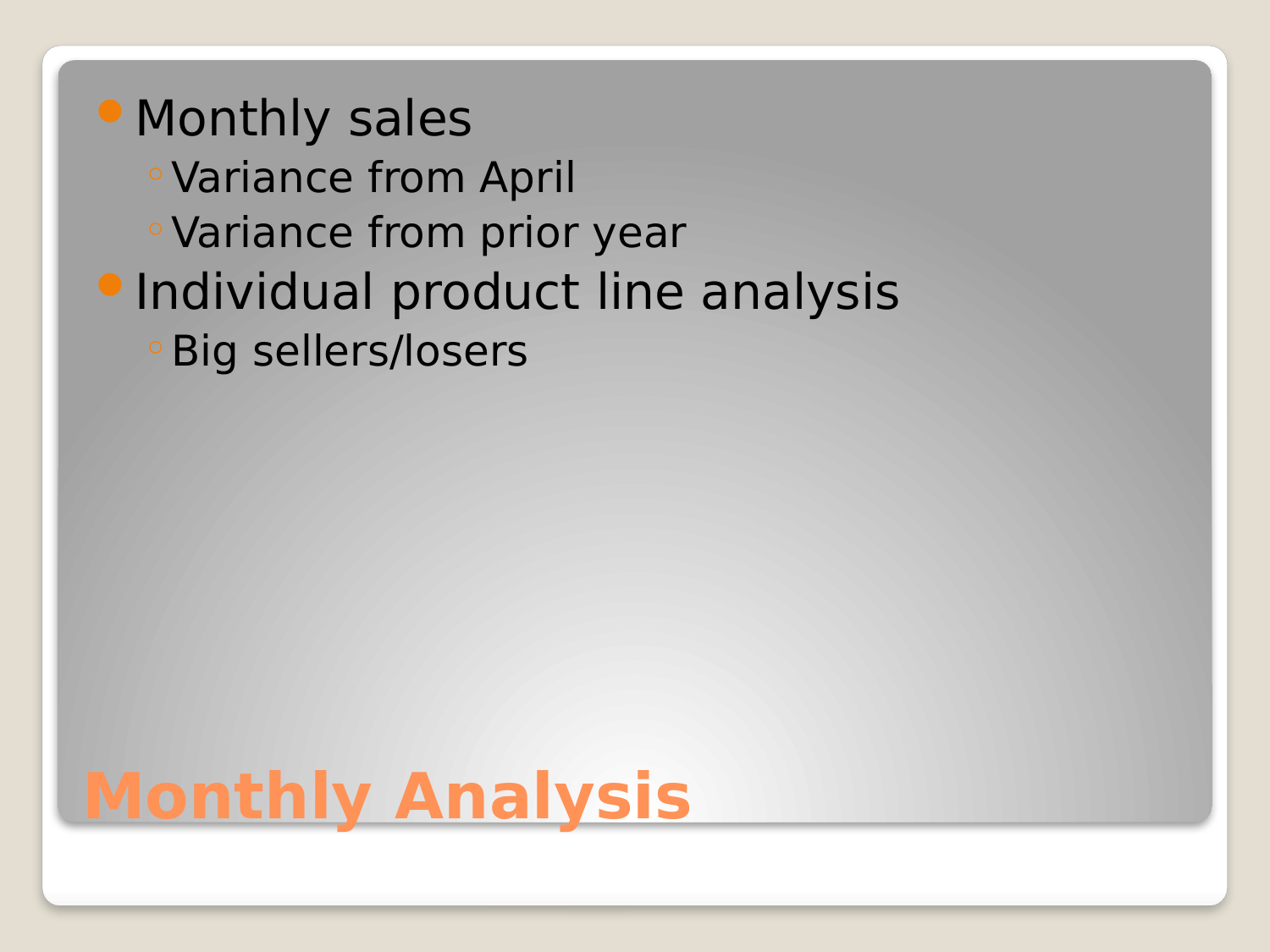

Monthly sales
Variance from April
Variance from prior year
Individual product line analysis
Big sellers/losers

# Monthly Analysis